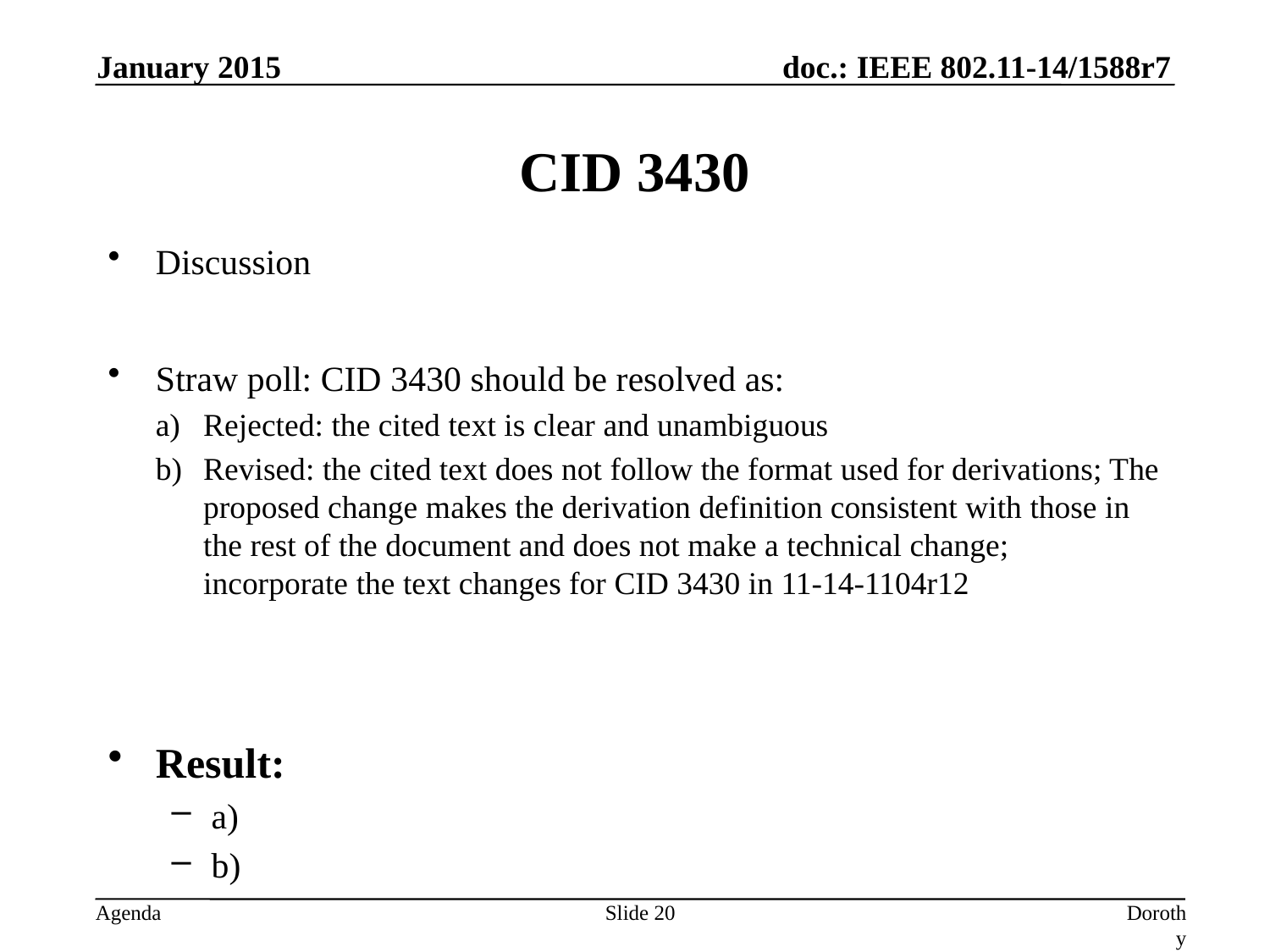

January 2015
# CID 3430
Discussion

Straw poll: CID 3430 should be resolved as:
Rejected: the cited text is clear and unambiguous
Revised: the cited text does not follow the format used for derivations; The proposed change makes the derivation definition consistent with those in the rest of the document and does not make a technical change; incorporate the text changes for CID 3430 in 11-14-1104r12

Result:
a)
b)
Slide 20
Dorothy Stanley, Aruba Networks